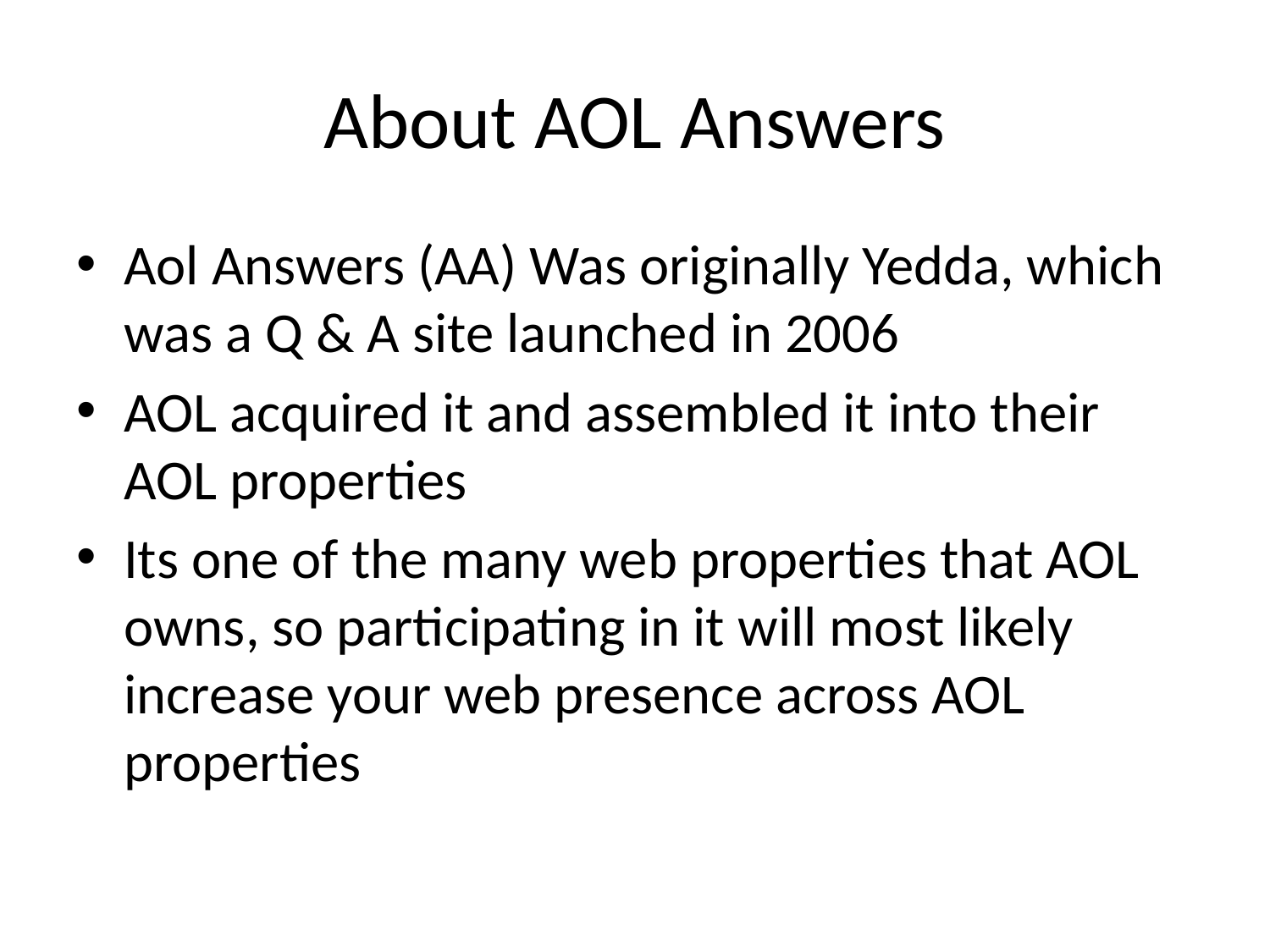

# About AOL Answers
Aol Answers (AA) Was originally Yedda, which was a Q & A site launched in 2006
AOL acquired it and assembled it into their AOL properties
Its one of the many web properties that AOL owns, so participating in it will most likely increase your web presence across AOL properties